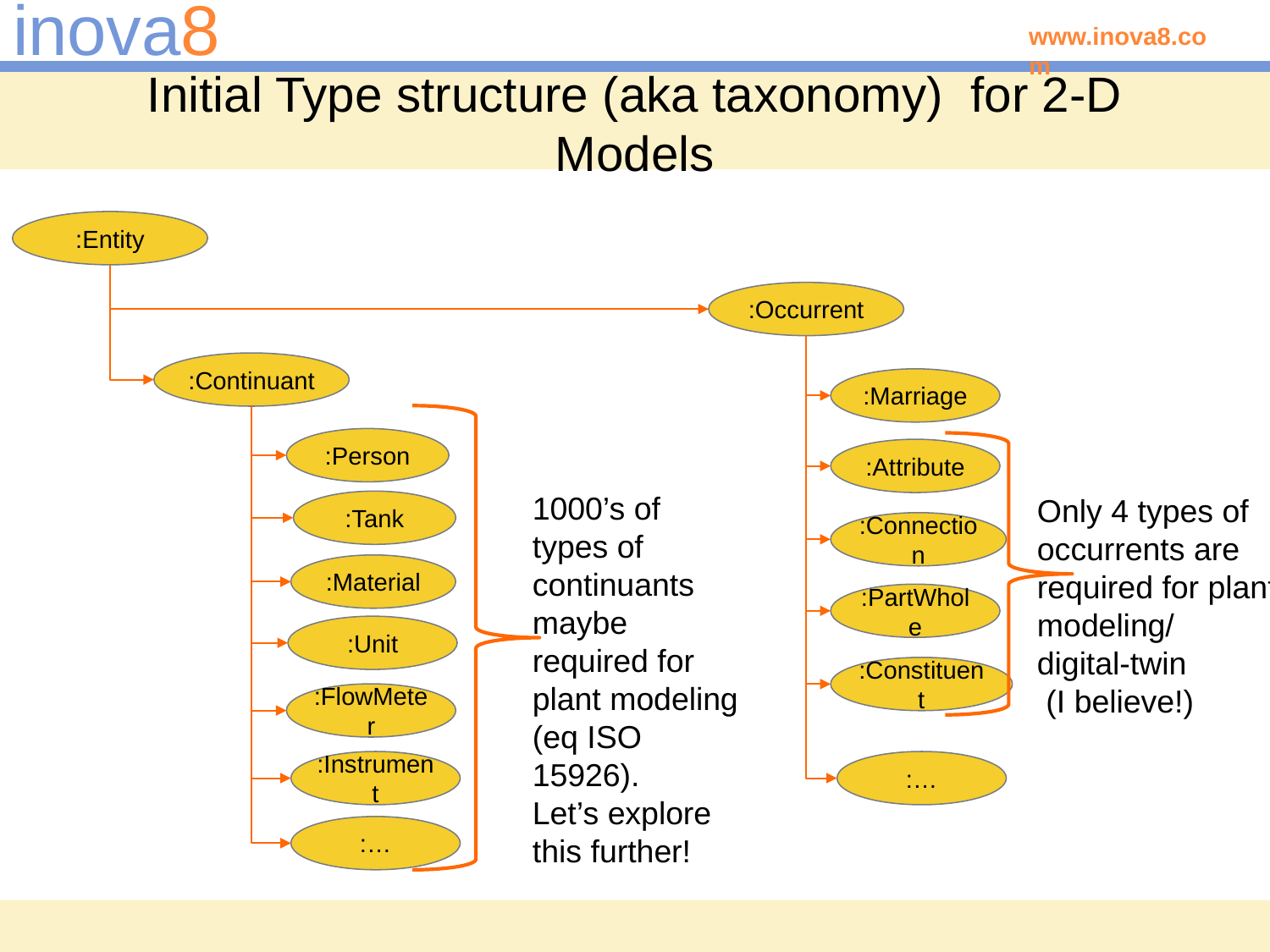

# Initial Type structure (aka taxonomy)  for 2-D Models
:Entity
:Occurrent
:Continuant
:Marriage

:Person

:Attribute
1000’s of types of continuants maybe required for plant modeling (eq ISO 15926).
Let’s explore this further!
Only 4 types of occurrents are required for plant modeling/
digital-twin
 (I believe!)
:Tank
:Connection
:Material
:PartWhole
:Unit
:Constituent
:FlowMeter
:Instrument
:…
:…